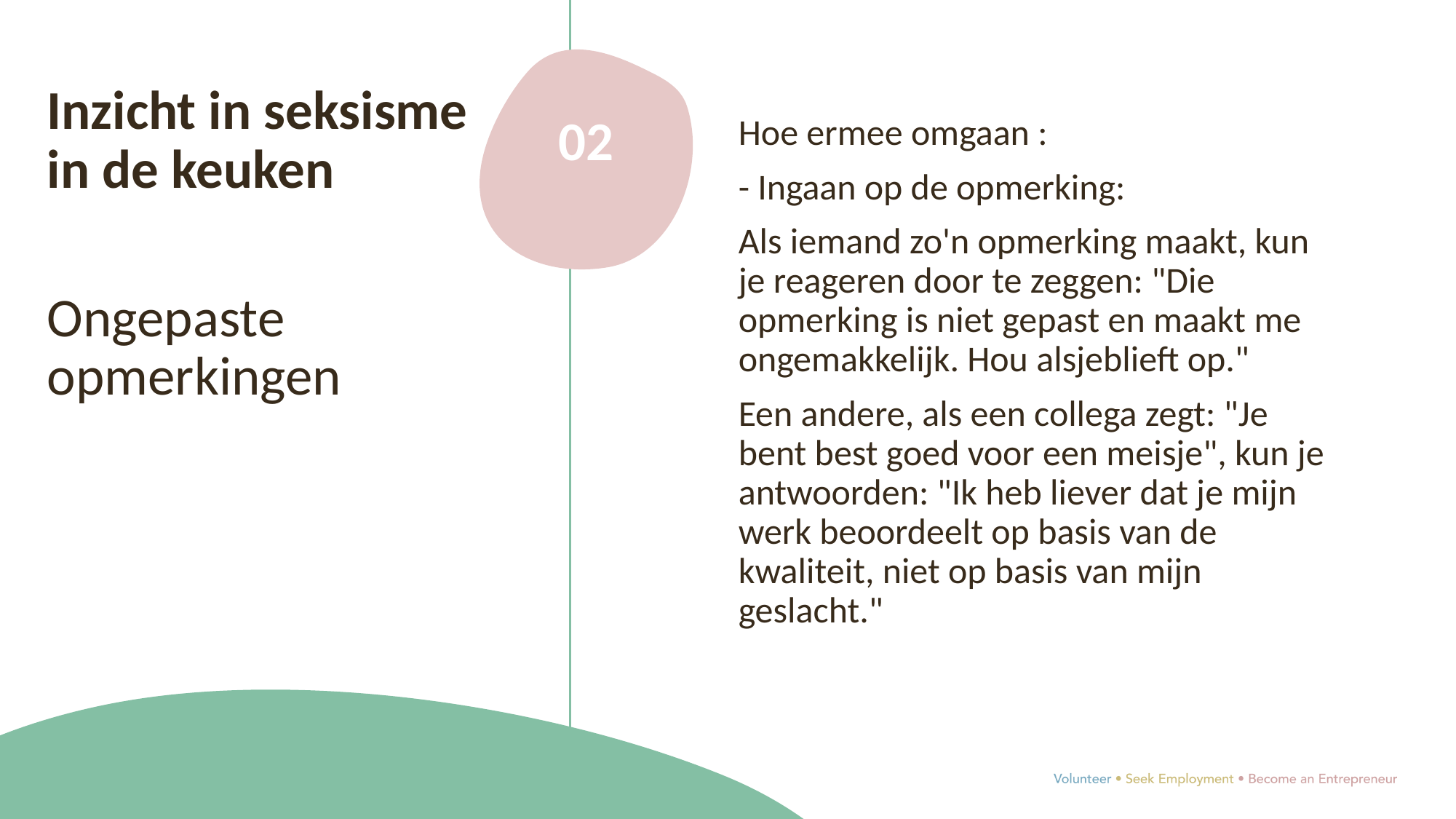

Inzicht in seksisme in de keuken

Ongepaste opmerkingen
02
Hoe ermee omgaan :
- Ingaan op de opmerking:
Als iemand zo'n opmerking maakt, kun je reageren door te zeggen: "Die opmerking is niet gepast en maakt me ongemakkelijk. Hou alsjeblieft op."
Een andere, als een collega zegt: "Je bent best goed voor een meisje", kun je antwoorden: "Ik heb liever dat je mijn werk beoordeelt op basis van de kwaliteit, niet op basis van mijn geslacht."